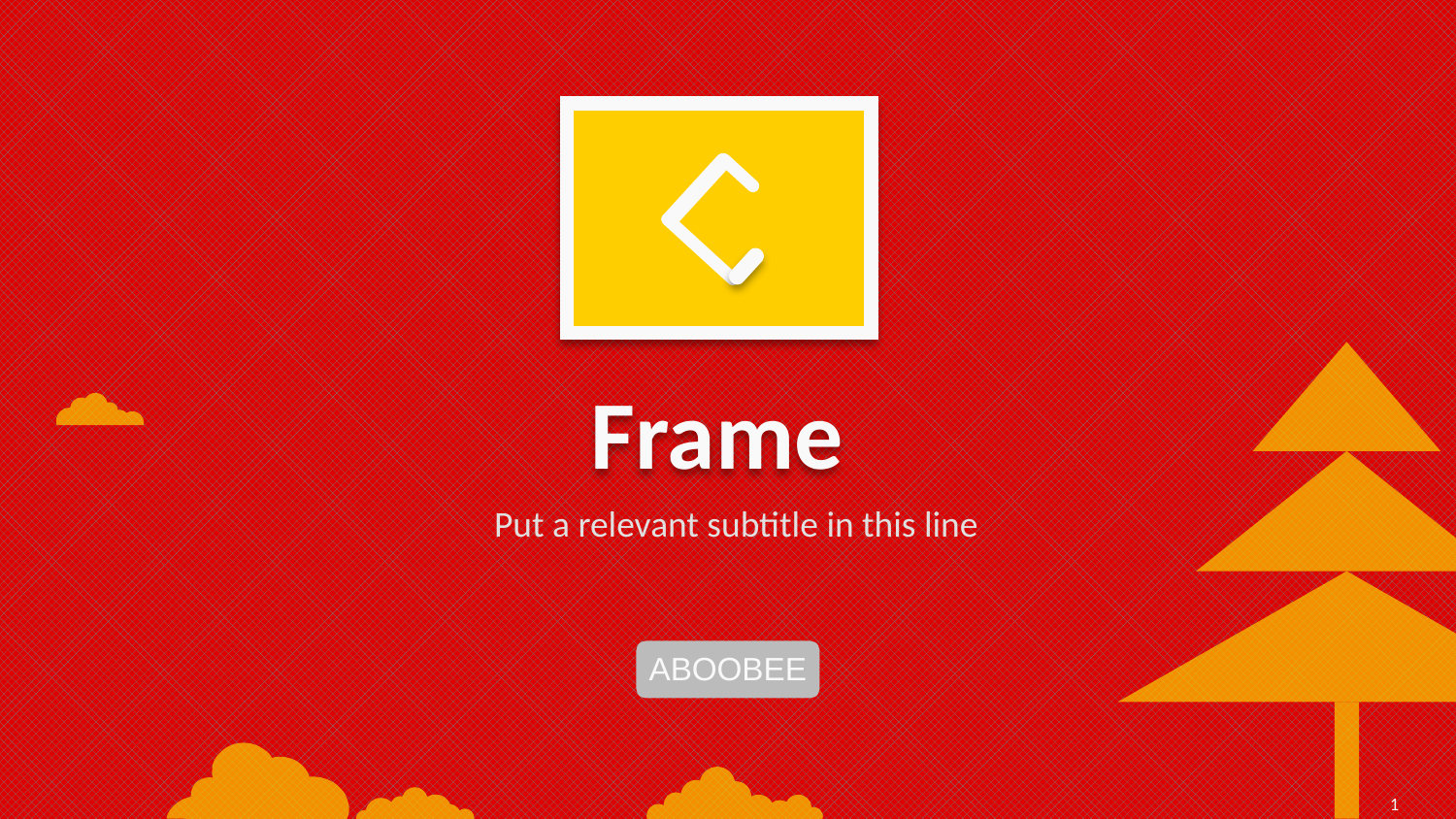

Frame

Put a relevant subtitle in this line
ABOOBEE